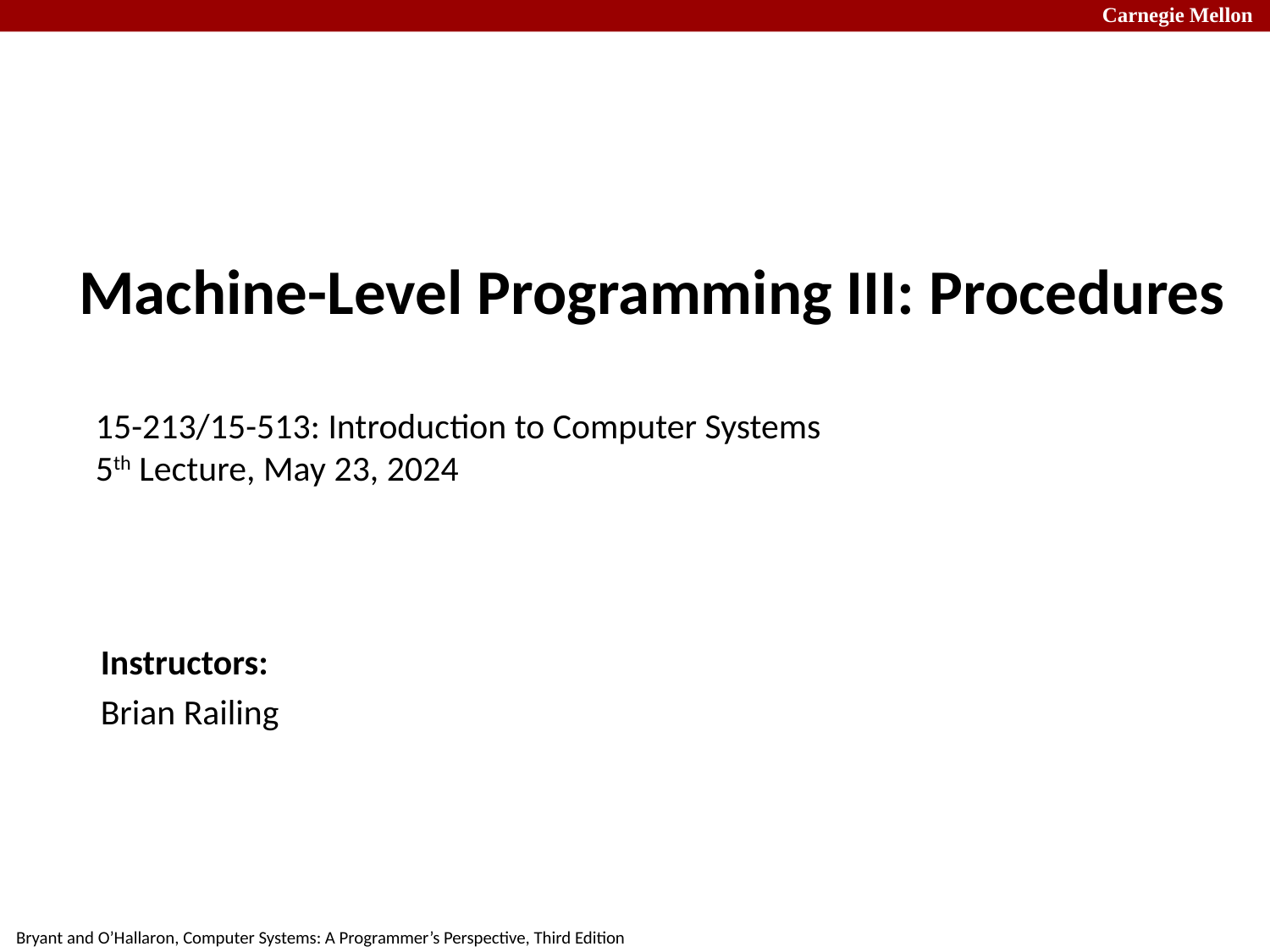

# Machine-Level Programming III: Procedures 15-213/15-513: Introduction to Computer Systems 5th Lecture, May 23, 2024
Instructors:
Brian Railing